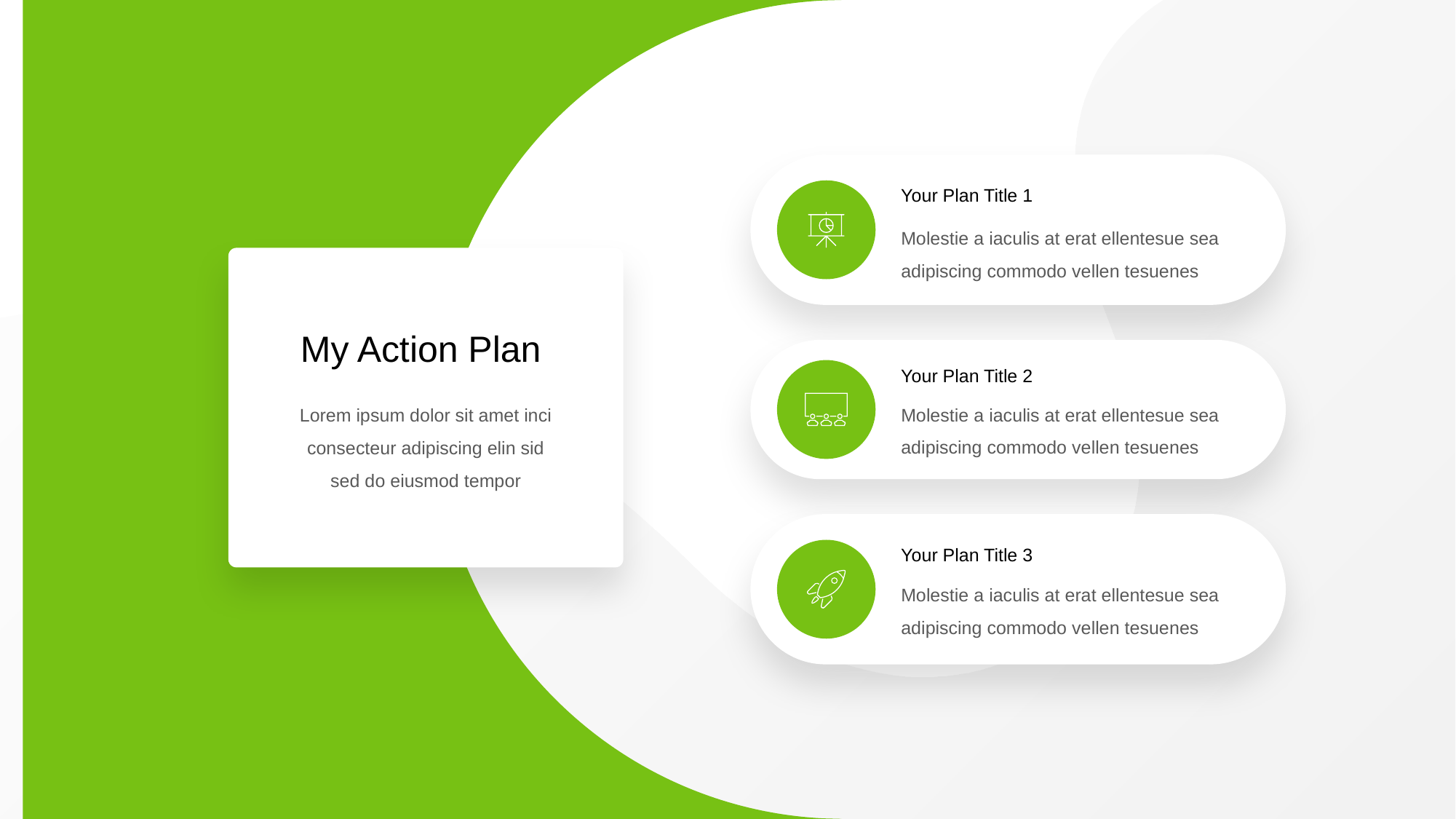

Your Plan Title 1

Molestie a iaculis at erat ellentesue sea adipiscing commodo vellen tesuenes

My Action Plan
Lorem ipsum dolor sit amet inci consecteur adipiscing elin sid sed do eiusmod tempor

Your Plan Title 2

Molestie a iaculis at erat ellentesue sea adipiscing commodo vellen tesuenes

Your Plan Title 3

Molestie a iaculis at erat ellentesue sea adipiscing commodo vellen tesuenes